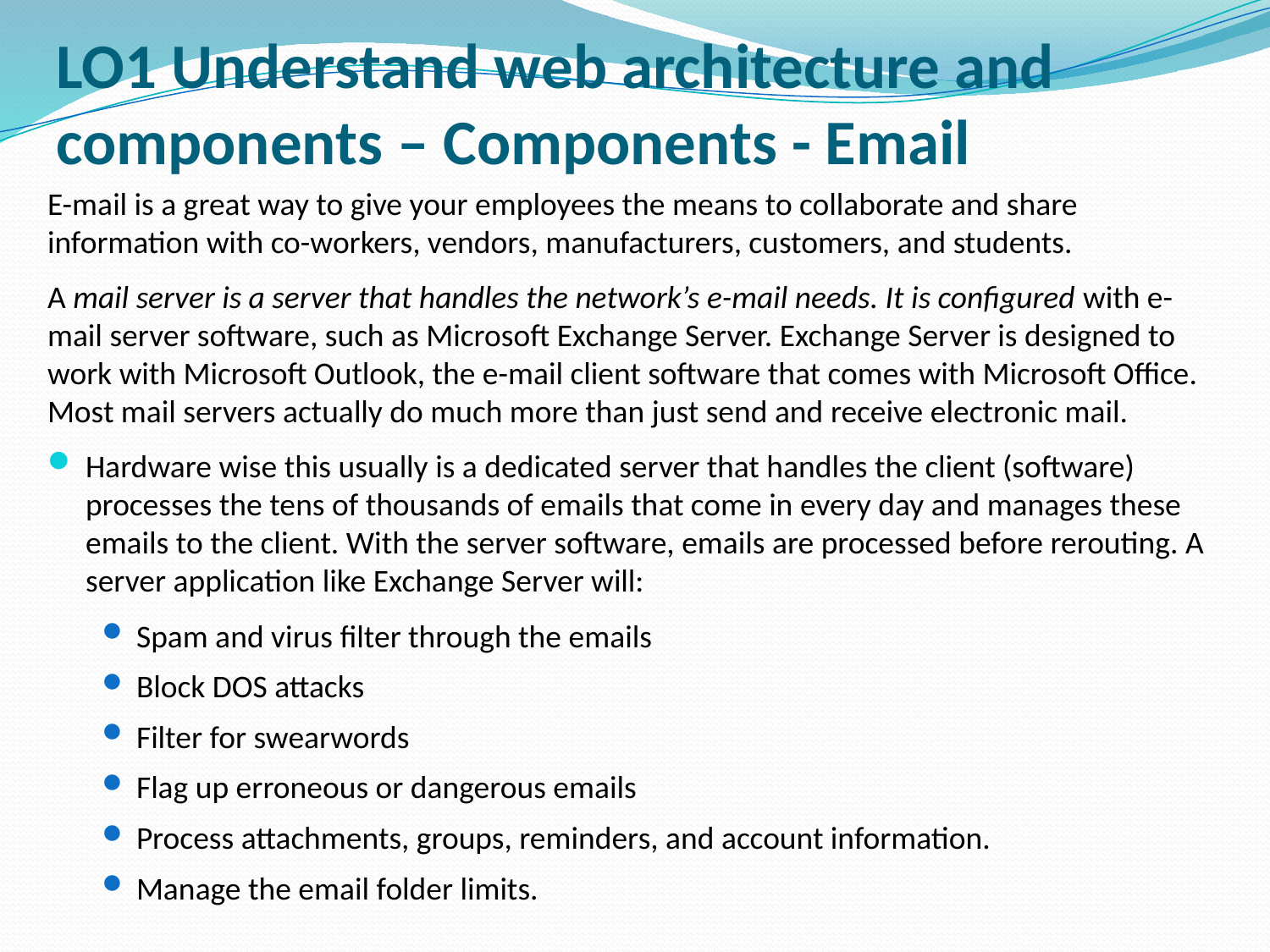

LO1 Understand web architecture and components – Components - Email
E-mail is a great way to give your employees the means to collaborate and share information with co-workers, vendors, manufacturers, customers, and students.
A mail server is a server that handles the network’s e-mail needs. It is configured with e-mail server software, such as Microsoft Exchange Server. Exchange Server is designed to work with Microsoft Outlook, the e-mail client software that comes with Microsoft Office. Most mail servers actually do much more than just send and receive electronic mail.
Hardware wise this usually is a dedicated server that handles the client (software) processes the tens of thousands of emails that come in every day and manages these emails to the client. With the server software, emails are processed before rerouting. A server application like Exchange Server will:
Spam and virus filter through the emails
Block DOS attacks
Filter for swearwords
Flag up erroneous or dangerous emails
Process attachments, groups, reminders, and account information.
Manage the email folder limits.